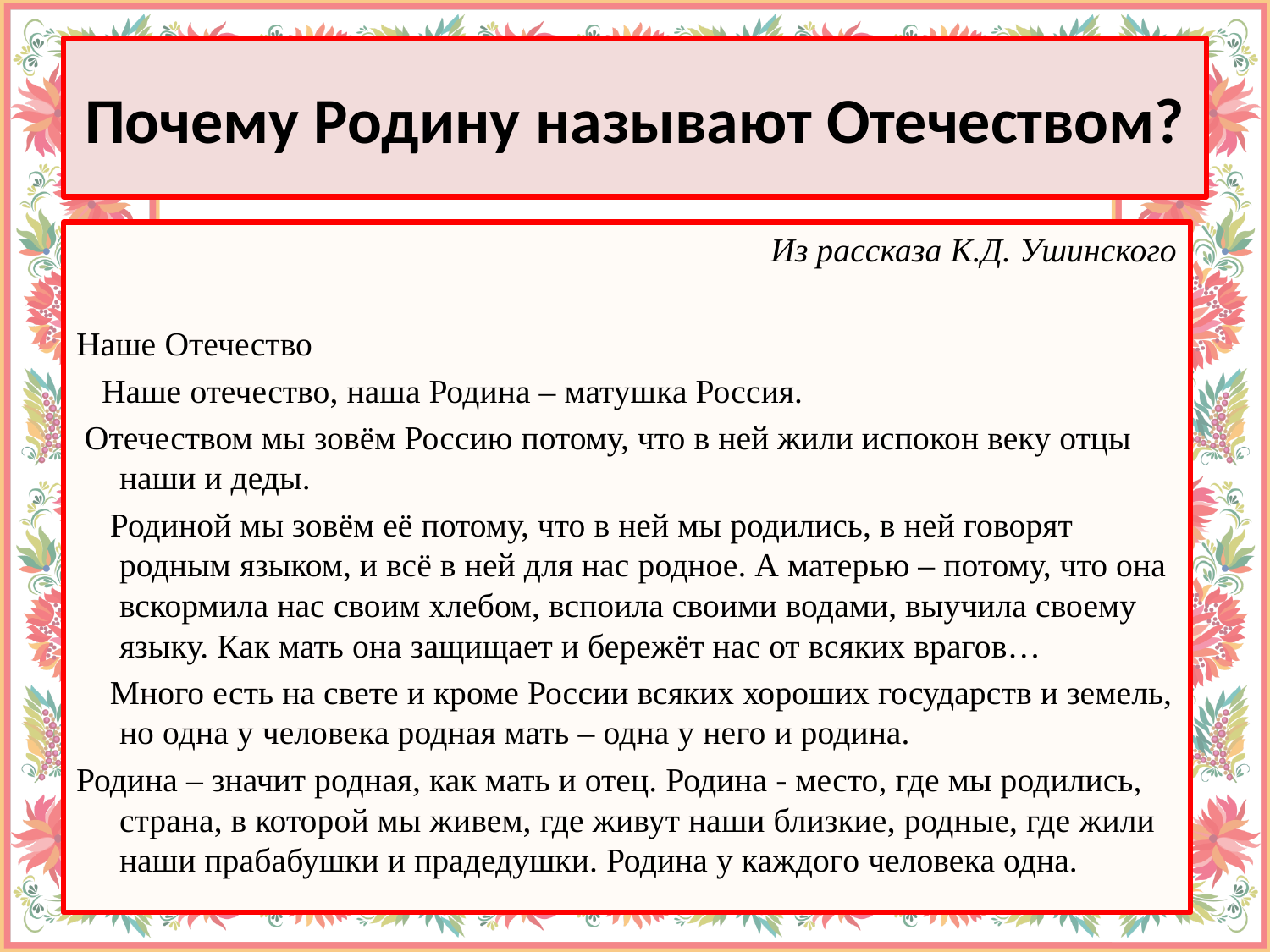

# Почему Родину называют Отечеством?
Из рассказа К.Д. Ушинского

Наше Отечество
   Наше отечество, наша Родина – матушка Россия.
 Отечеством мы зовём Россию потому, что в ней жили испокон веку отцы наши и деды.
    Родиной мы зовём её потому, что в ней мы родились, в ней говорят родным языком, и всё в ней для нас родное. А матерью – потому, что она вскормила нас своим хлебом, вспоила своими водами, выучила своему языку. Как мать она защищает и бережёт нас от всяких врагов…
    Много есть на свете и кроме России всяких хороших государств и земель, но одна у человека родная мать – одна у него и родина.
Родина – значит родная, как мать и отец. Родина - место, где мы родились, страна, в которой мы живем, где живут наши близкие, родные, где жили наши прабабушки и прадедушки. Родина у каждого человека одна.